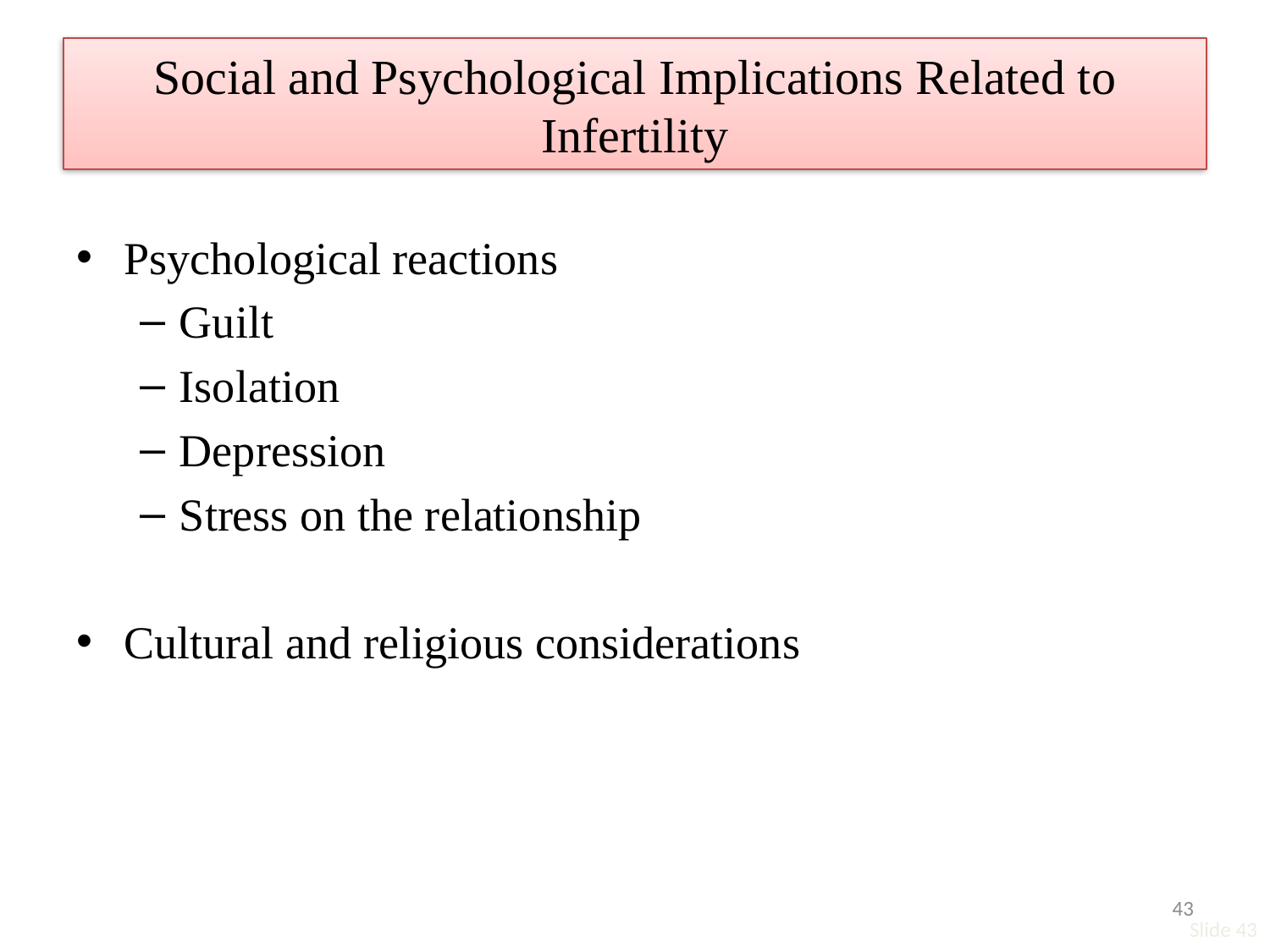

Psychological reactions
Guilt
Isolation
Depression
Stress on the relationship

Cultural and religious considerations
Social and Psychological Implications Related to Infertility
43
Slide 43